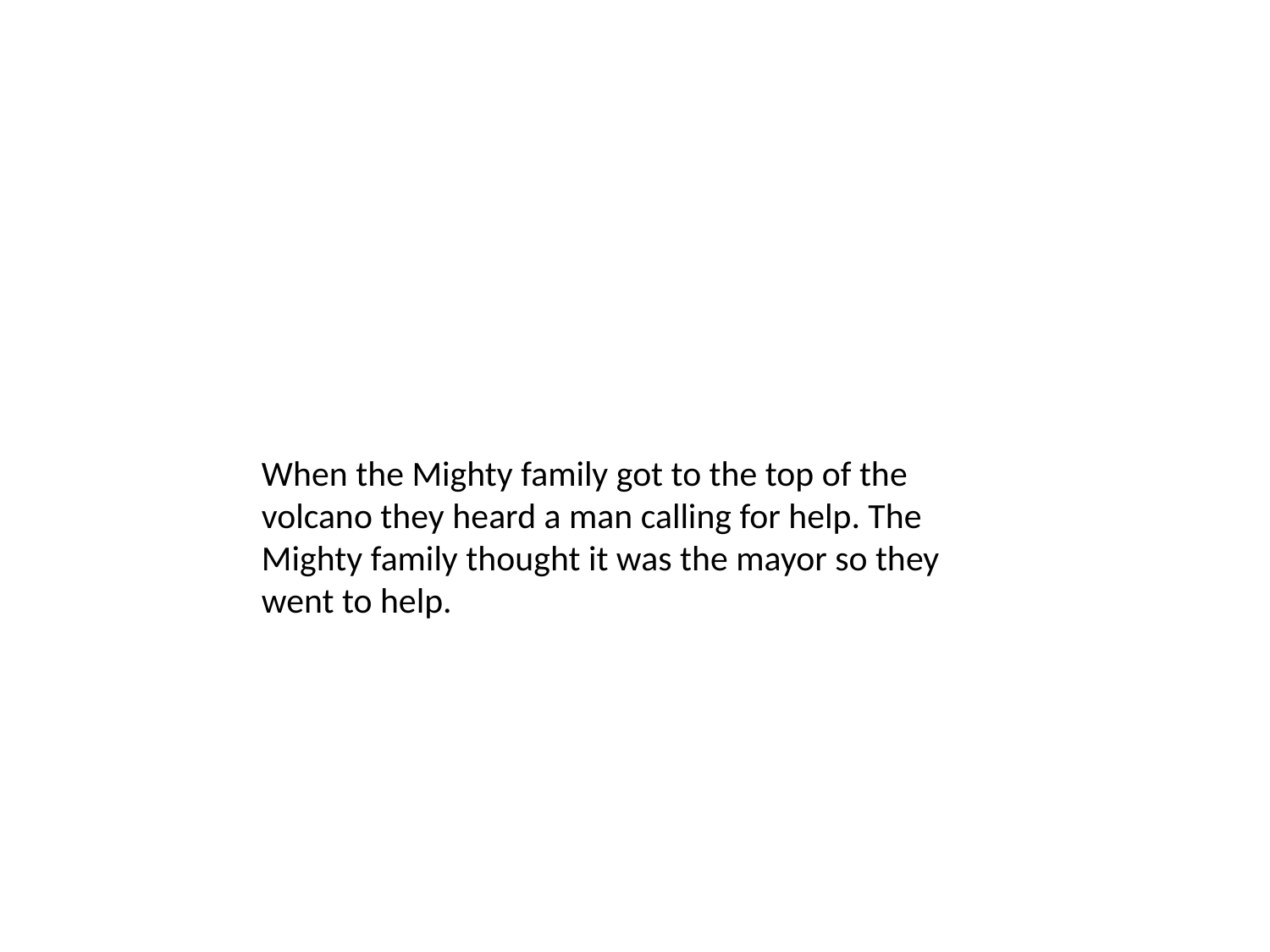

When the Mighty family got to the top of the volcano they heard a man calling for help. The Mighty family thought it was the mayor so they went to help.